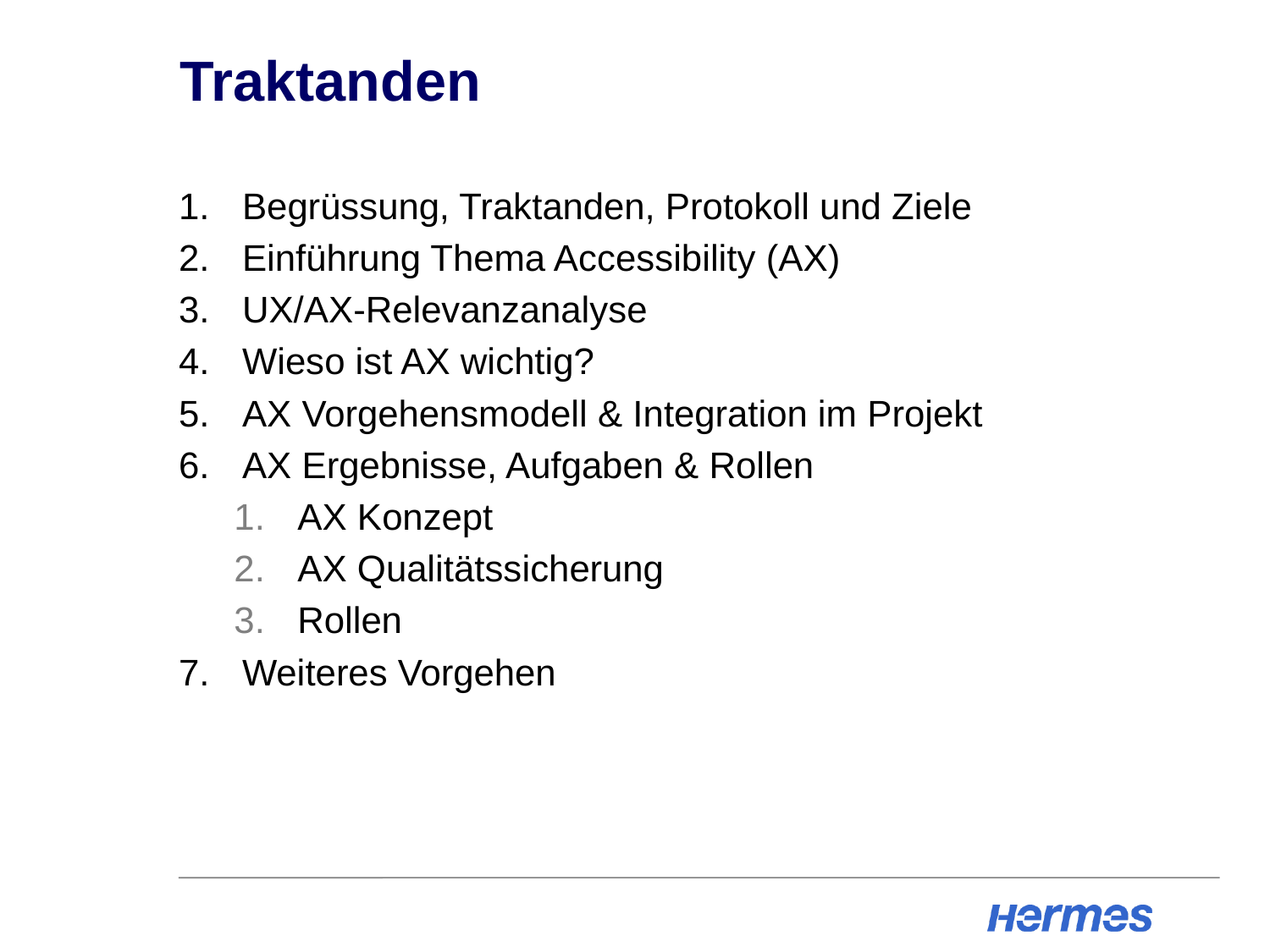

# Traktanden
Begrüssung, Traktanden, Protokoll und Ziele
Einführung Thema Accessibility (AX)
UX/AX-Relevanzanalyse
Wieso ist AX wichtig?
AX Vorgehensmodell & Integration im Projekt
AX Ergebnisse, Aufgaben & Rollen
AX Konzept
AX Qualitätssicherung
Rollen
Weiteres Vorgehen